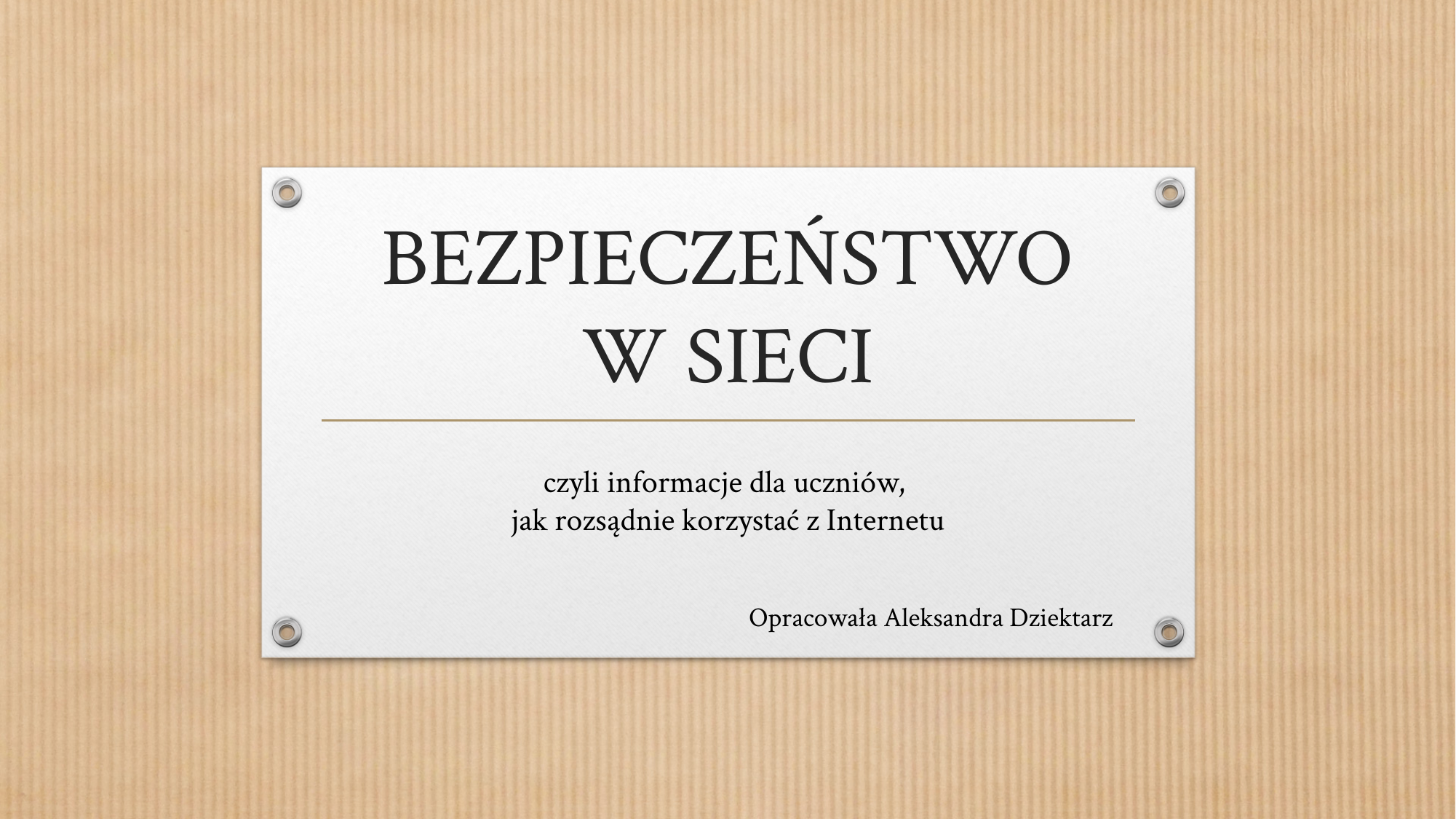

# BEZPIECZEŃSTWO W SIECI
czyli informacje dla uczniów,
jak rozsądnie korzystać z Internetu
Opracowała Aleksandra Dziektarz